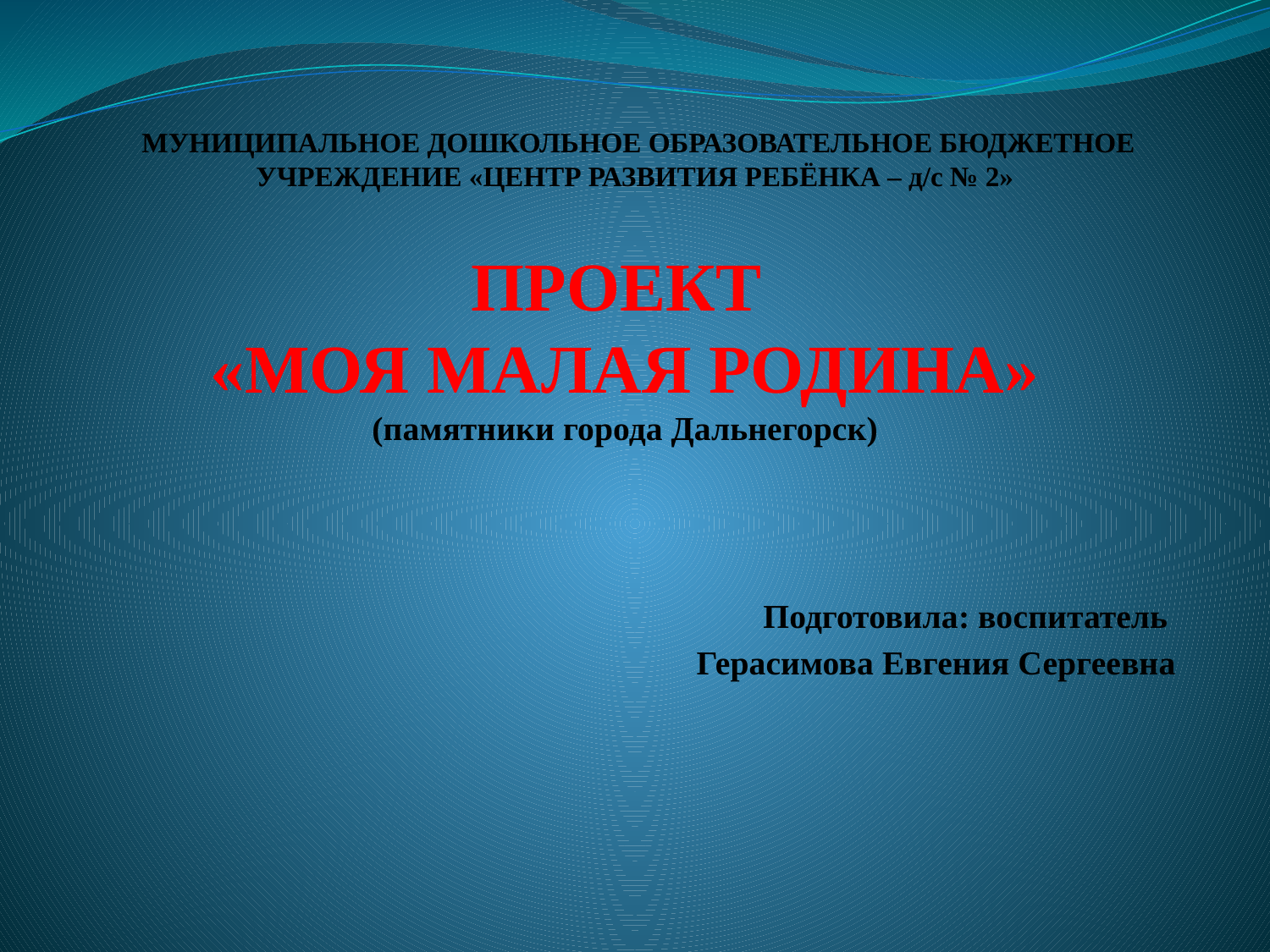

# МУНИЦИПАЛЬНОЕ ДОШКОЛЬНОЕ ОБРАЗОВАТЕЛЬНОЕ БЮДЖЕТНОЕ УЧРЕЖДЕНИЕ «ЦЕНТР РАЗВИТИЯ РЕБЁНКА – д/с № 2»
Проект
«моя малая родина»
(памятники города Дальнегорск)

Подготовила: воспитатель
Герасимова Евгения Сергеевна